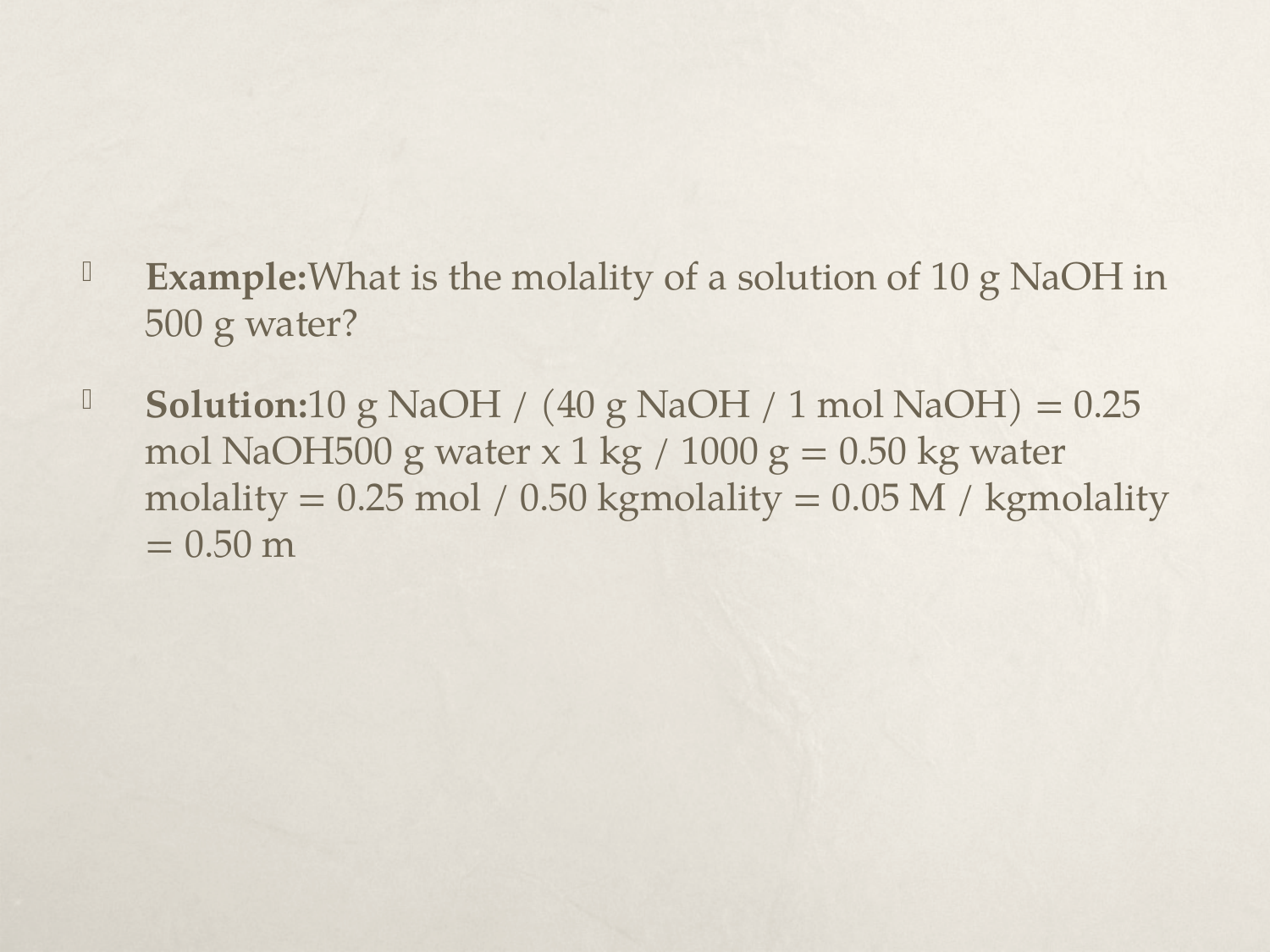

#
Example: What is the molality of a solution of 10 g NaOH in 500 g water?
Solution: 10 g NaOH / (40 g NaOH / 1 mol NaOH) = 0.25 mol NaOH 500 g water x 1 kg / 1000 g = 0.50 kg water molality = 0.25 mol / 0.50 kg molality = 0.05 M / kg molality = 0.50 m